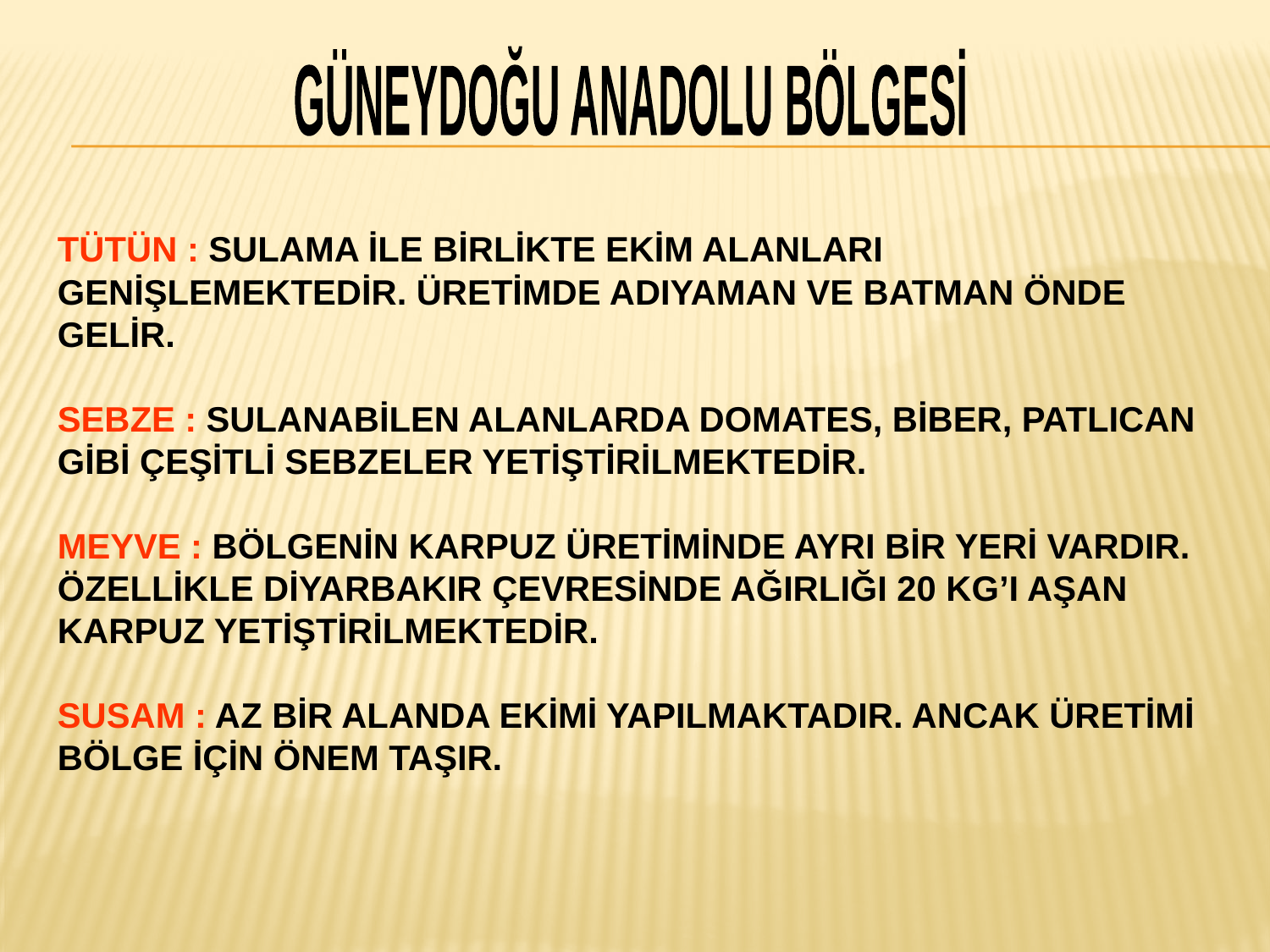

GÜNEYDOĞU ANADOLU BÖLGESİ

TÜTÜN : SULAMA İLE BİRLİKTE EKİM ALANLARI GENİŞLEMEKTEDİR. ÜRETİMDE ADIYAMAN VE BATMAN ÖNDE GELİR.
SEBZE : SULANABİLEN ALANLARDA DOMATES, BİBER, PATLICAN GİBİ ÇEŞİTLİ SEBZELER YETİŞTİRİLMEKTEDİR.
MEYVE : BÖLGENİN KARPUZ ÜRETİMİNDE AYRI BİR YERİ VARDIR. ÖZELLİKLE DİYARBAKIR ÇEVRESİNDE AĞIRLIĞI 20 KG’I AŞAN KARPUZ YETİŞTİRİLMEKTEDİR.

SUSAM : AZ BİR ALANDA EKİMİ YAPILMAKTADIR. ANCAK ÜRETİMİ BÖLGE İÇİN ÖNEM TAŞIR.